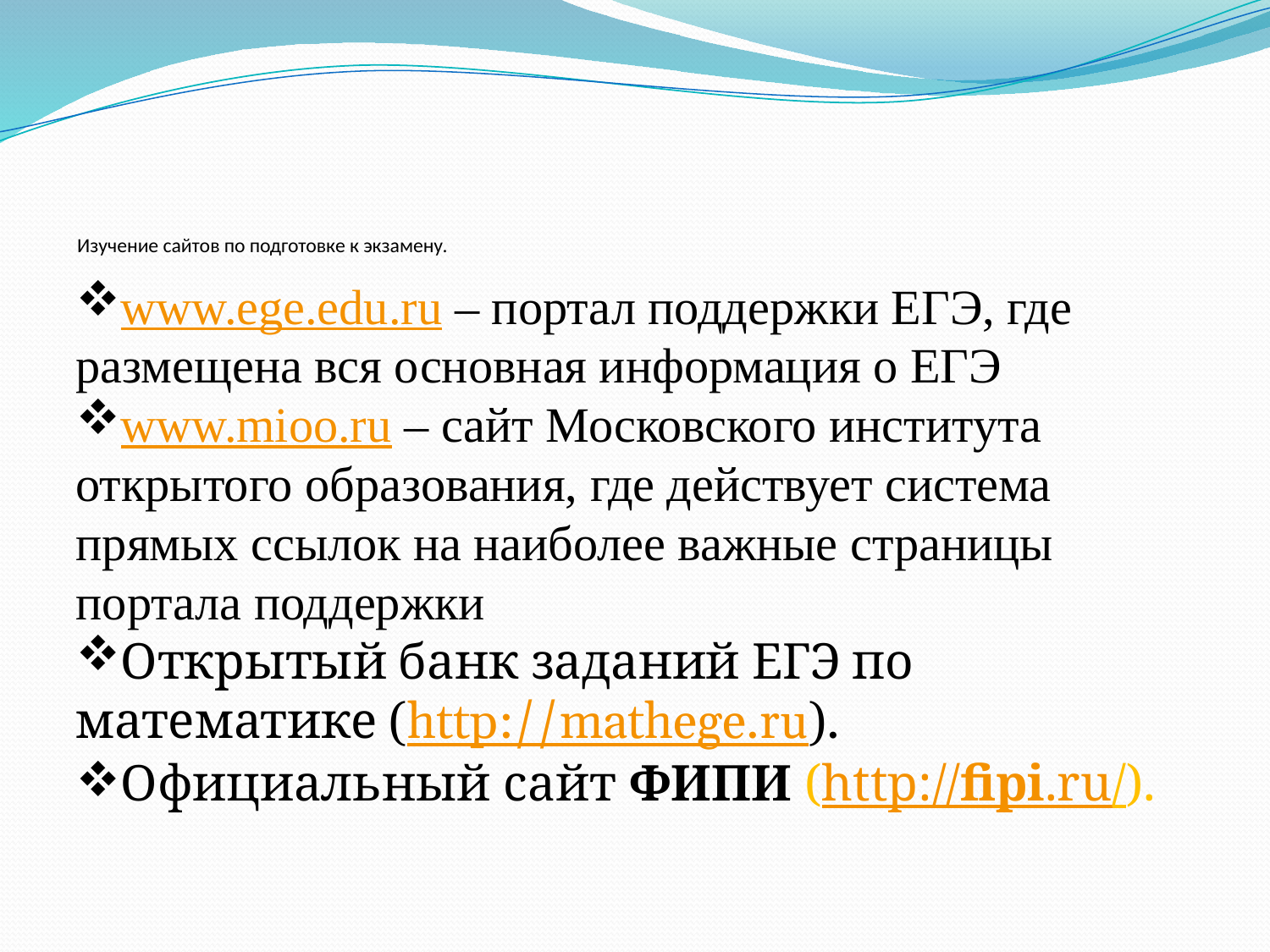

# Изучение сайтов по подготовке к экзамену.
www.ege.edu.ru – портал поддержки ЕГЭ, где размещена вся основная информация о ЕГЭ
www.mioo.ru – сайт Московского института открытого образования, где действует система прямых ссылок на наиболее важные страницы портала поддержки
Открытый банк заданий ЕГЭ по математике (http://mathege.ru).
Официальный сайт ФИПИ (http://fipi.ru/).